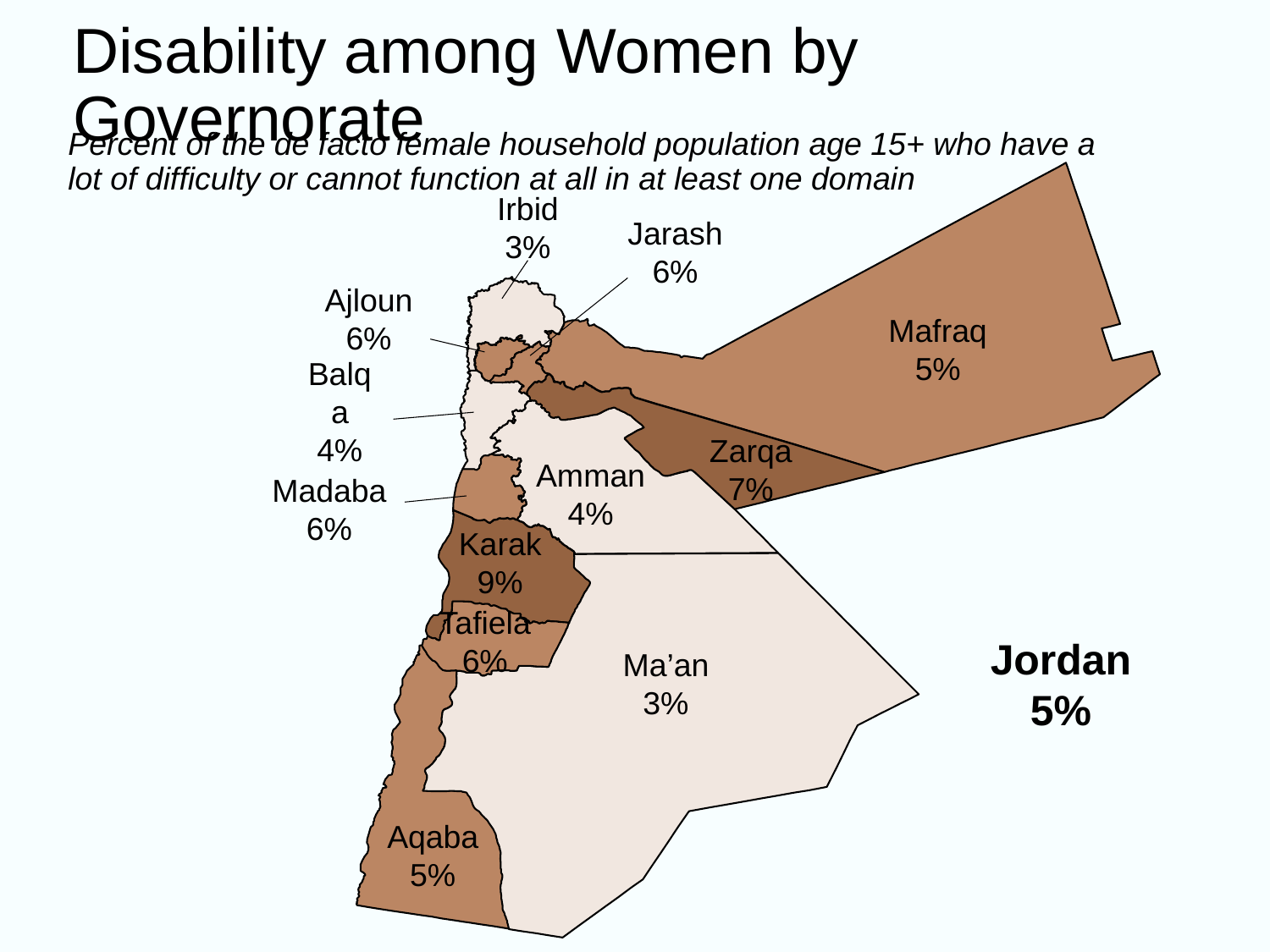

# Disability among Women by Governorate
Percent of the de facto female household population age 15+ who have a lot of difficulty or cannot function at all in at least one domain

Jarash
6%
Irbid
3%
Ajloun
6%
Mafraq
5%
Balqa
4%
Zarqa
7%
Amman
4%
Madaba
6%
Karak
9%
Tafiela
6%
Jordan
5%
Ma’an
3%
Aqaba
5%